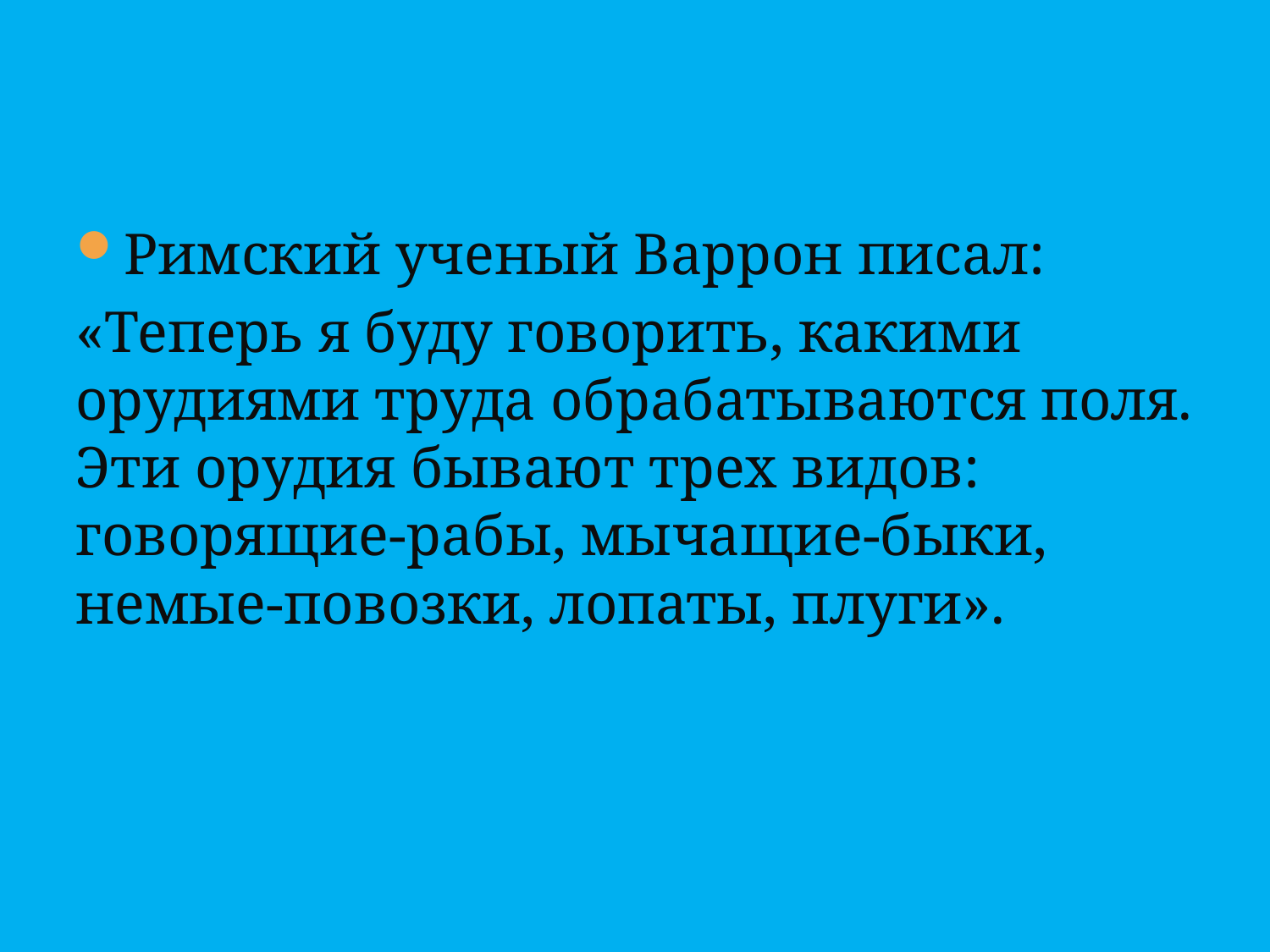

Римский ученый Варрон писал:
«Теперь я буду говорить, какими орудиями труда обрабатываются поля. Эти орудия бывают трех видов: говорящие-рабы, мычащие-быки, немые-повозки, лопаты, плуги».